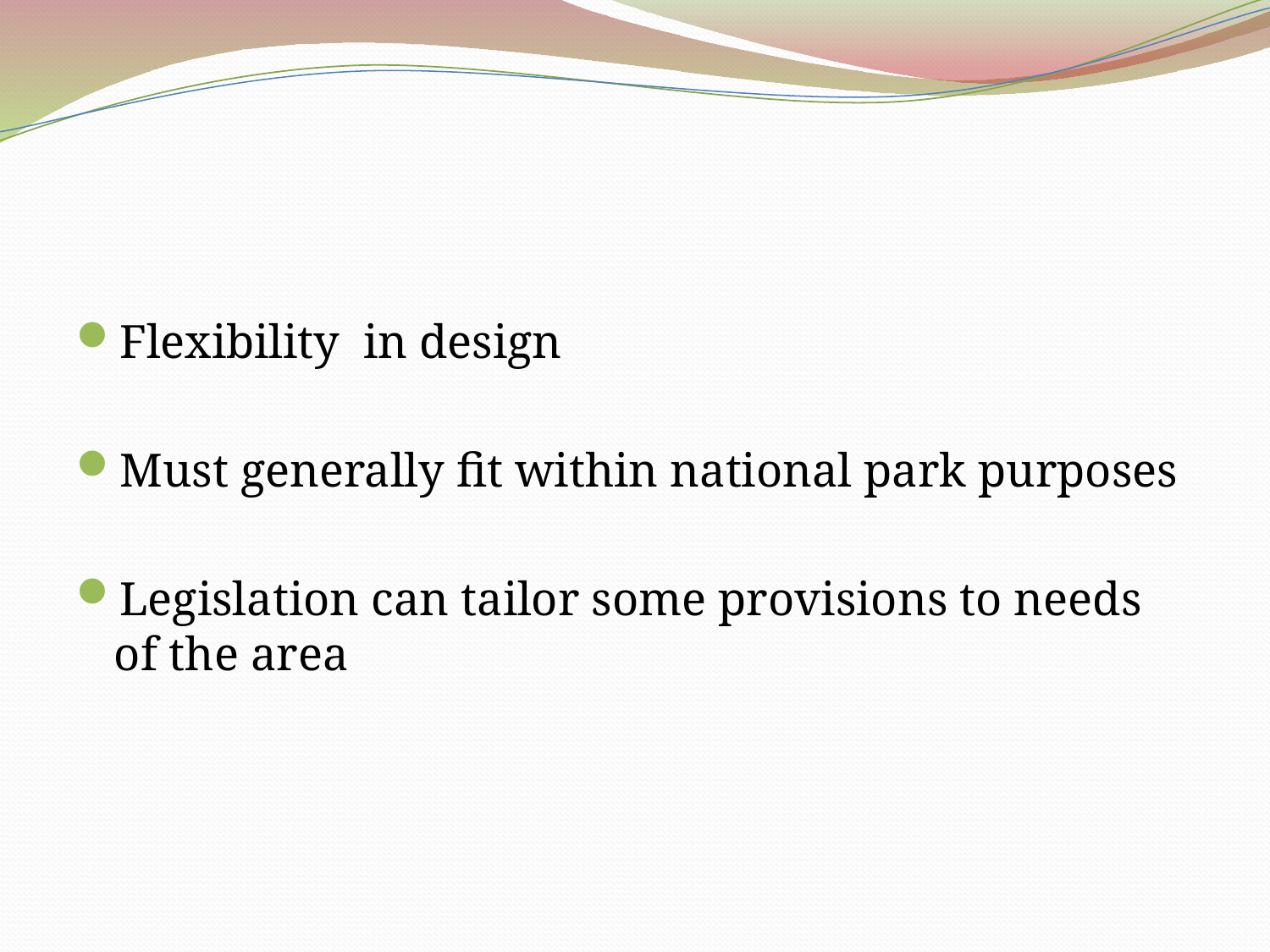

Flexibility  in design

Must generally fit within national park purposes

Legislation can tailor some provisions to needs of the area